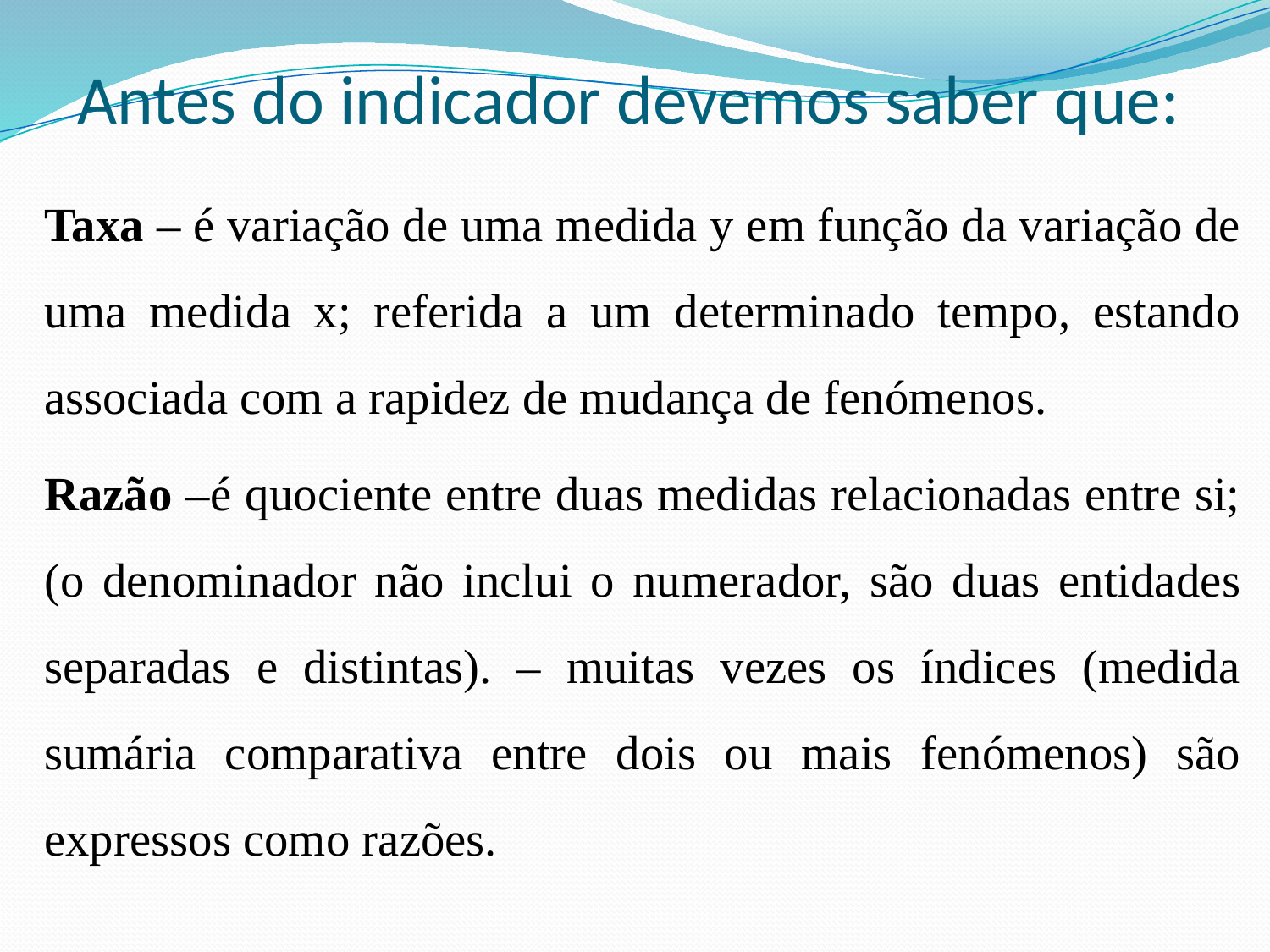

Antes do indicador devemos saber que:
Taxa – é variação de uma medida y em função da variação de uma medida x; referida a um determinado tempo, estando associada com a rapidez de mudança de fenómenos.
Razão –é quociente entre duas medidas relacionadas entre si; (o denominador não inclui o numerador, são duas entidades separadas e distintas). – muitas vezes os índices (medida sumária comparativa entre dois ou mais fenómenos) são expressos como razões.